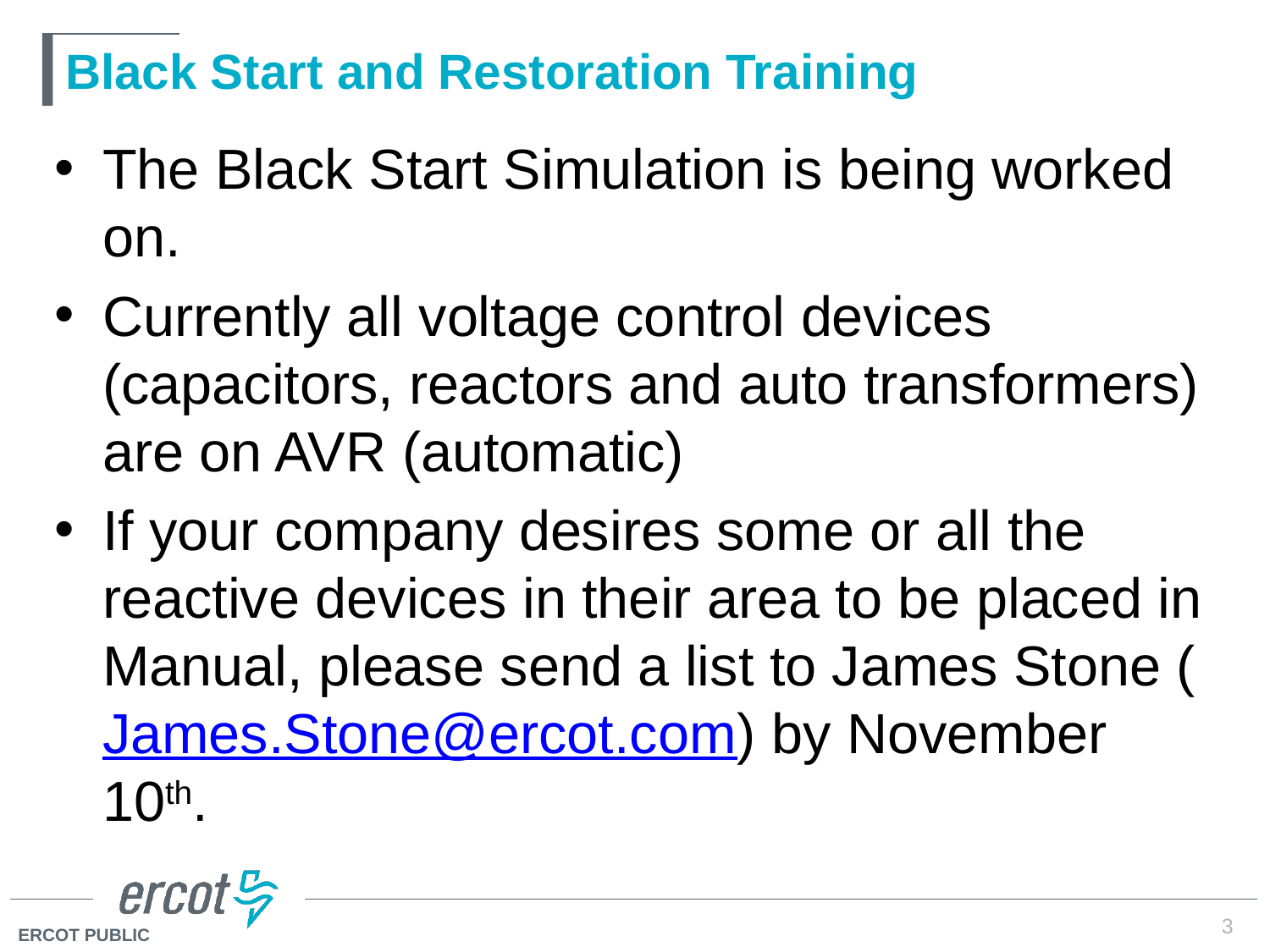

# Black Start and Restoration Training
The Black Start Simulation is being worked on.
Currently all voltage control devices (capacitors, reactors and auto transformers) are on AVR (automatic)
If your company desires some or all the reactive devices in their area to be placed in Manual, please send a list to James Stone (James.Stone@ercot.com) by November 10th.
3